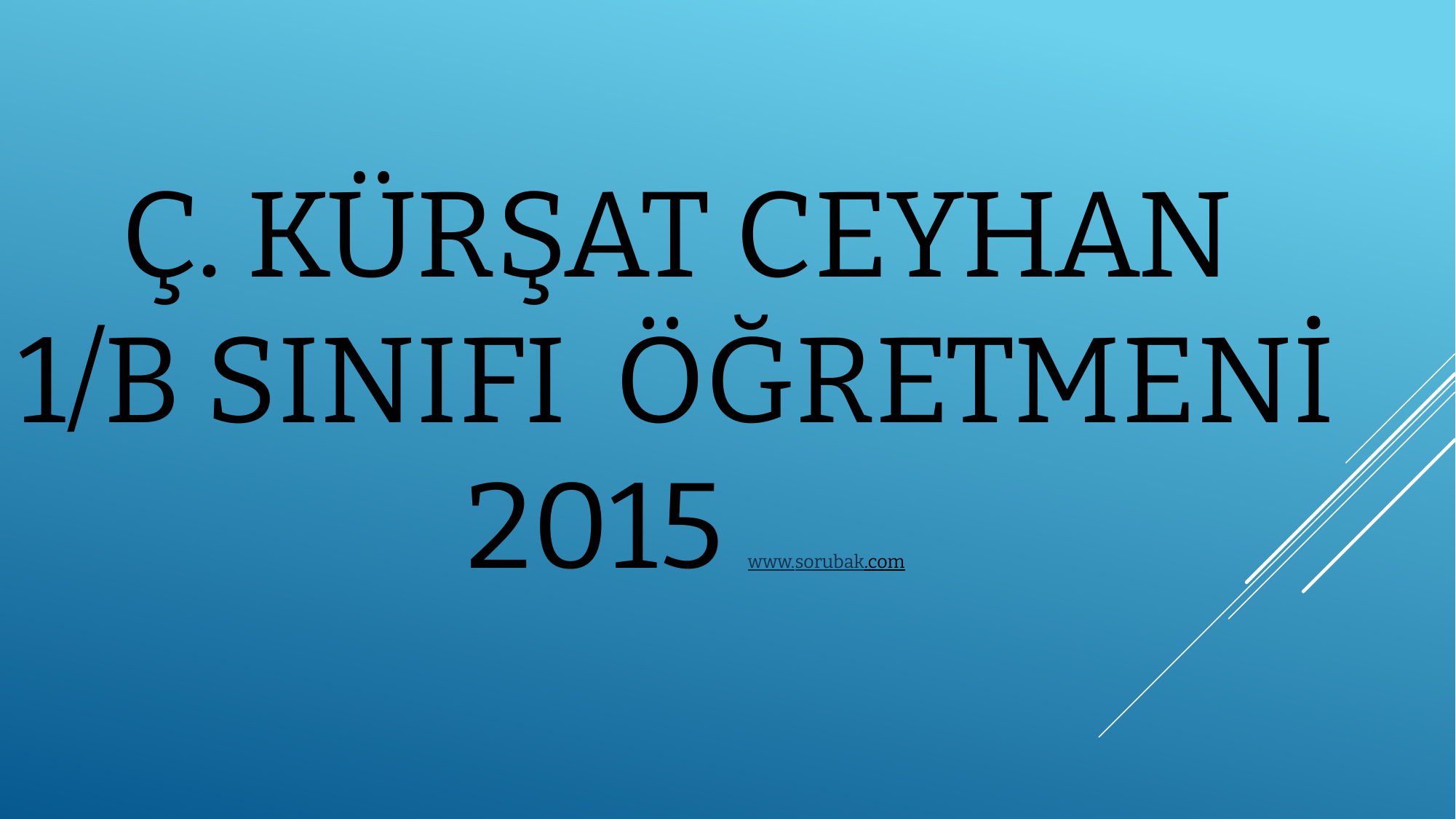

Ç. KÜRŞAT CEYHAN
1/B SINIFI  ÖĞRETMENİ
2015 www.sorubak.com